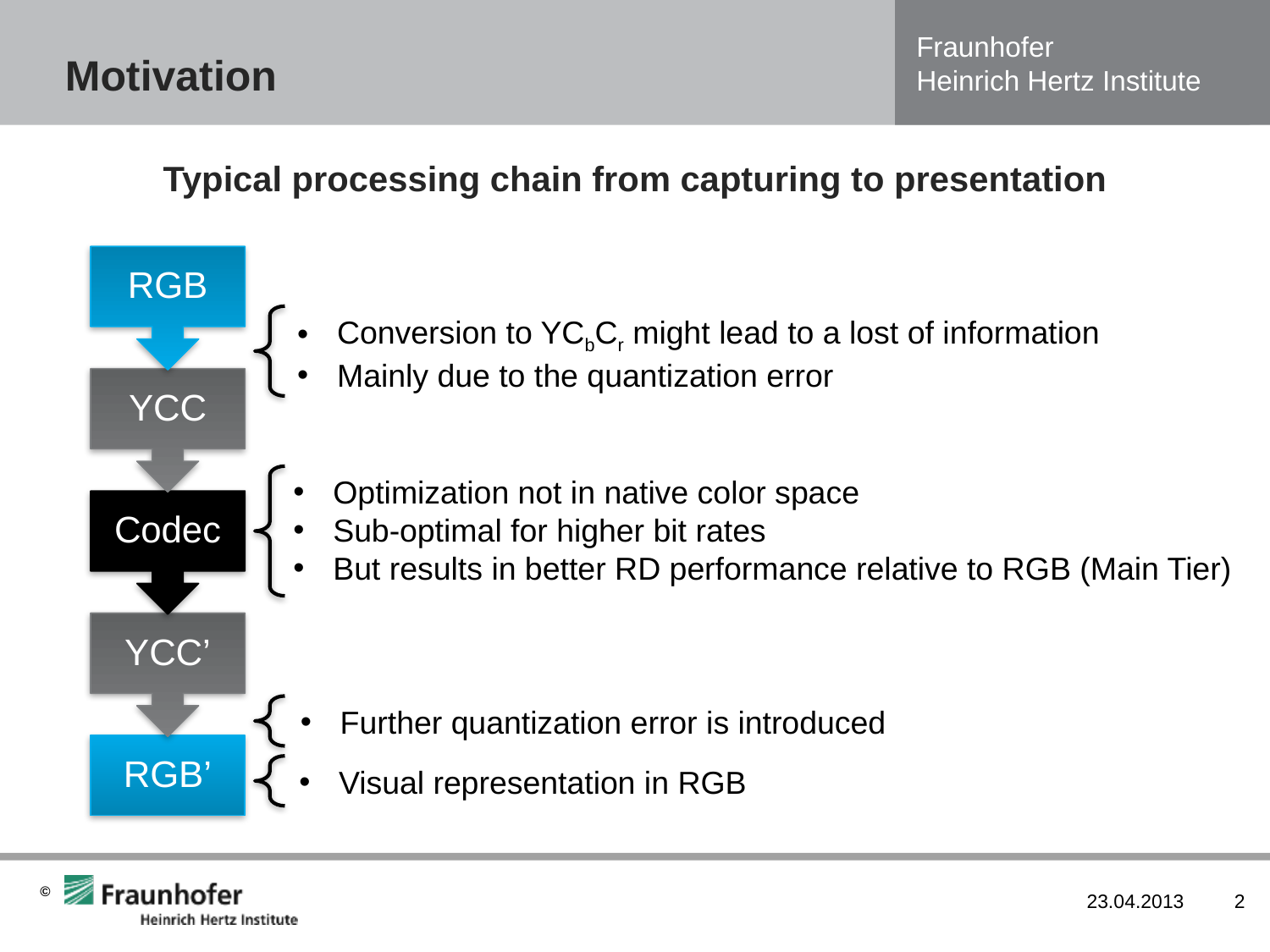

# Motivation
Typical processing chain from capturing to presentation

RGB’
YCC’
Codec
YCC
RGB

Conversion to YCbCr might lead to a lost of information
Mainly due to the quantization error

Optimization not in native color space
Sub-optimal for higher bit rates
But results in better RD performance relative to RGB (Main Tier)

Further quantization error is introduced

Visual representation in RGB
23.04.2013
2